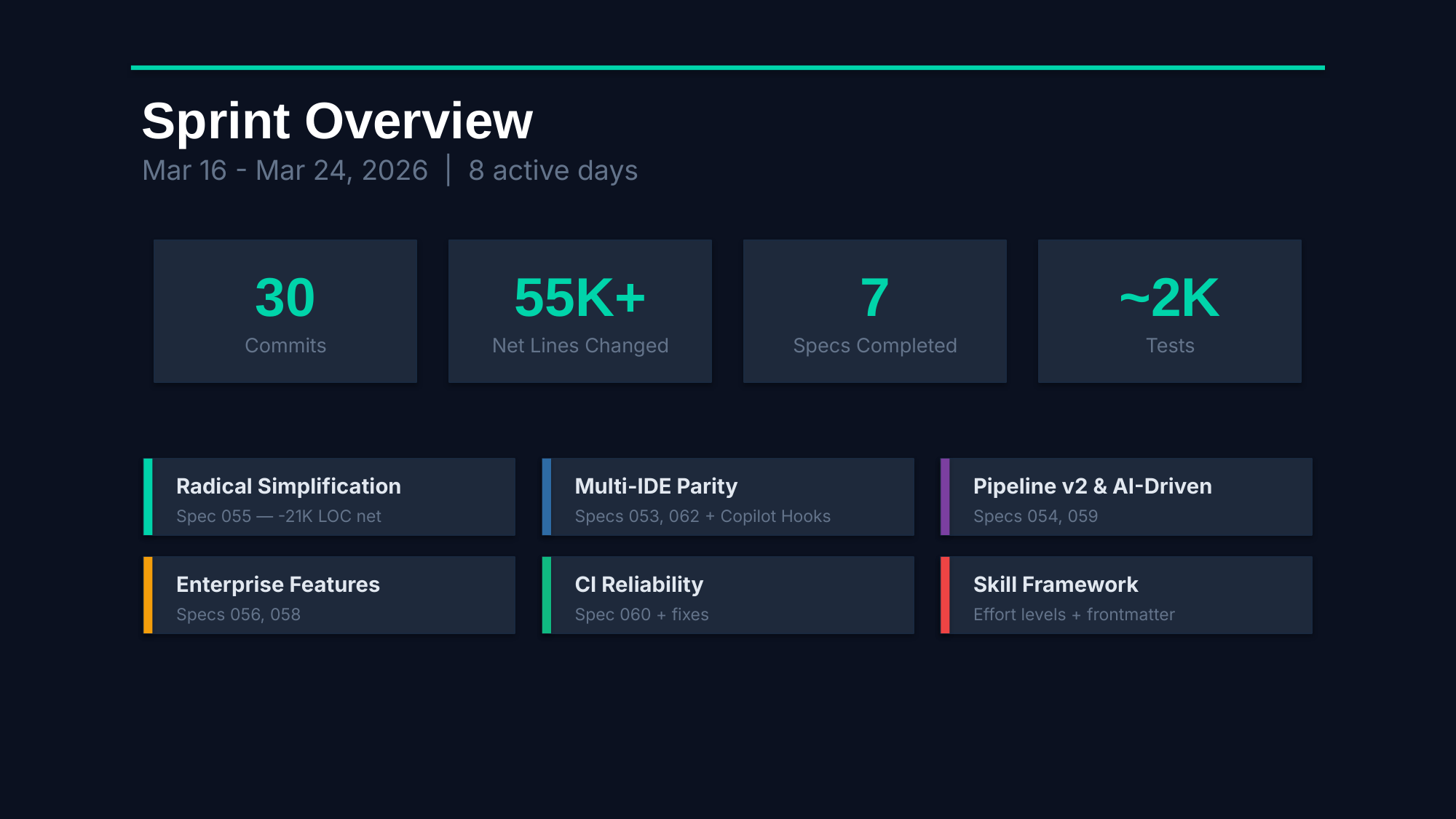

Sprint Overview
Mar 16 - Mar 24, 2026  |  8 active days

30
55K+
7
~2K
Commits
Net Lines Changed
Specs Completed
Tests

Radical Simplification
Multi-IDE Parity
Pipeline v2 & AI-Driven
Spec 055 — -21K LOC net
Specs 053, 062 + Copilot Hooks
Specs 054, 059

Enterprise Features
CI Reliability
Skill Framework
Specs 056, 058
Spec 060 + fixes
Effort levels + frontmatter